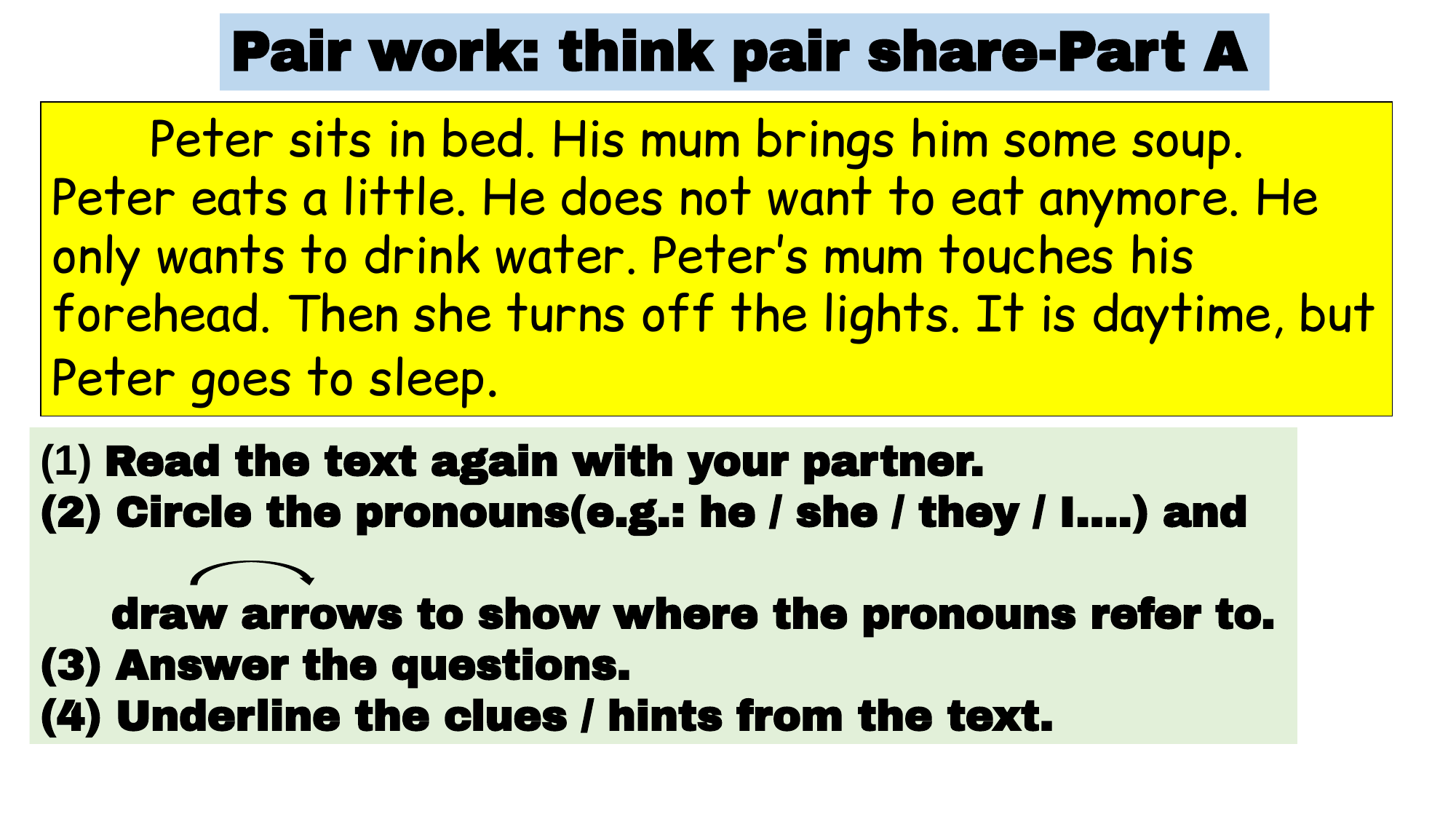

# Pair work: think pair share-Part A
        Peter sits in bed. His mum brings him some soup. Peter eats a little. He does not want to eat anymore. He only wants to drink water. Peter’s mum touches his forehead. Then she turns off the lights. It is daytime, but Peter goes to sleep.
 Read the text again with your partner.
 Circle the pronouns(e.g.: he / she / they / I….) and

     draw arrows to show where the pronouns refer to.
(3) Answer the questions.
(4) Underline the clues / hints from the text.